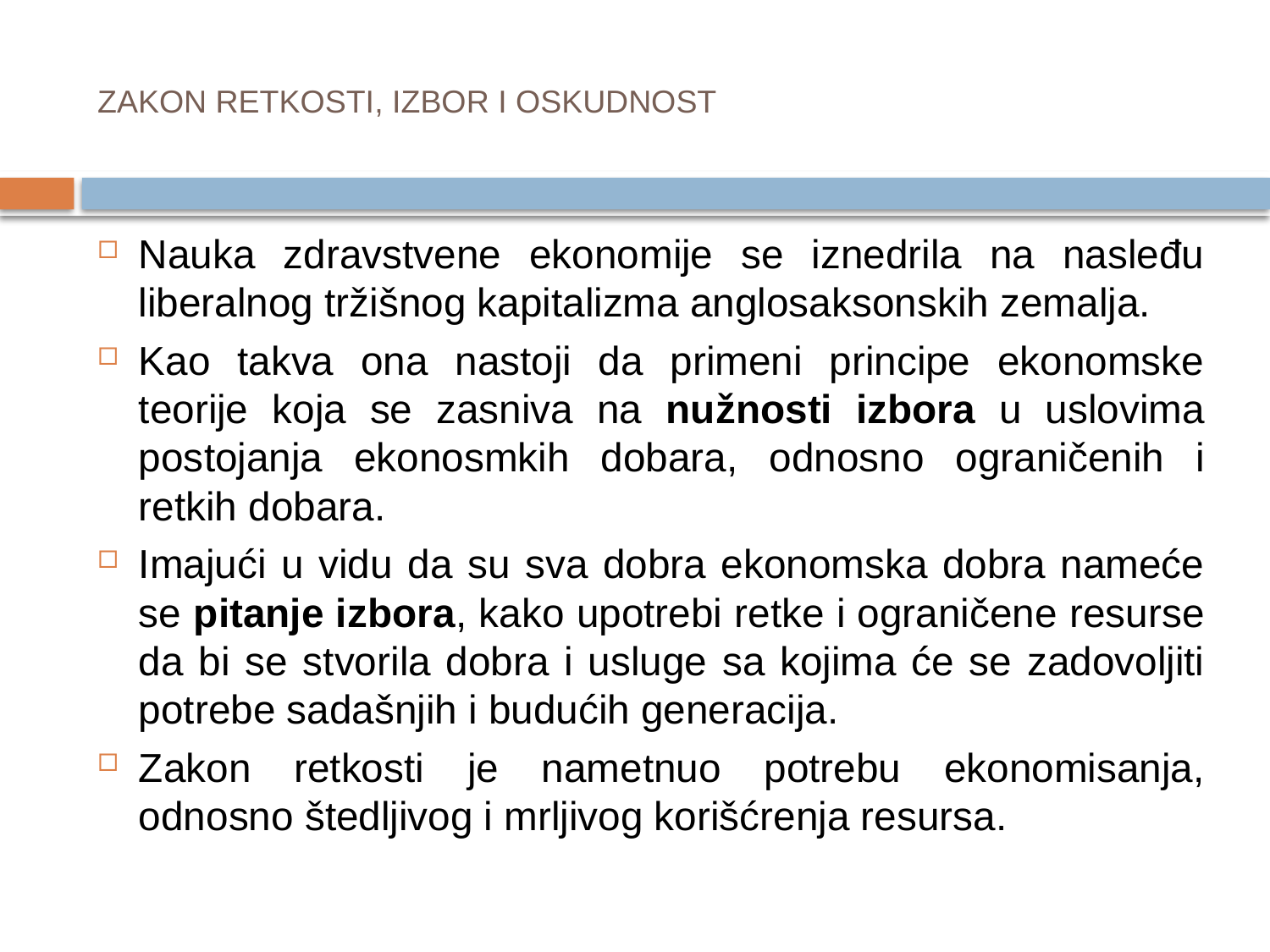

# ZAKON RETKOSTI, IZBOR I OSKUDNOST
Nauka zdravstvene ekonomije se iznedrila na nasleđu liberalnog tržišnog kapitalizma anglosaksonskih zemalja.
Kao takva ona nastoji da primeni principe ekonomske teorije koja se zasniva na nužnosti izbora u uslovima postojanja ekonosmkih dobara, odnosno ograničenih i retkih dobara.
Imajući u vidu da su sva dobra ekonomska dobra nameće se pitanje izbora, kako upotrebi retke i ograničene resurse da bi se stvorila dobra i usluge sa kojima će se zadovoljiti potrebe sadašnjih i budućih generacija.
Zakon retkosti je nametnuo potrebu ekonomisanja, odnosno štedljivog i mrljivog korišćrenja resursa.